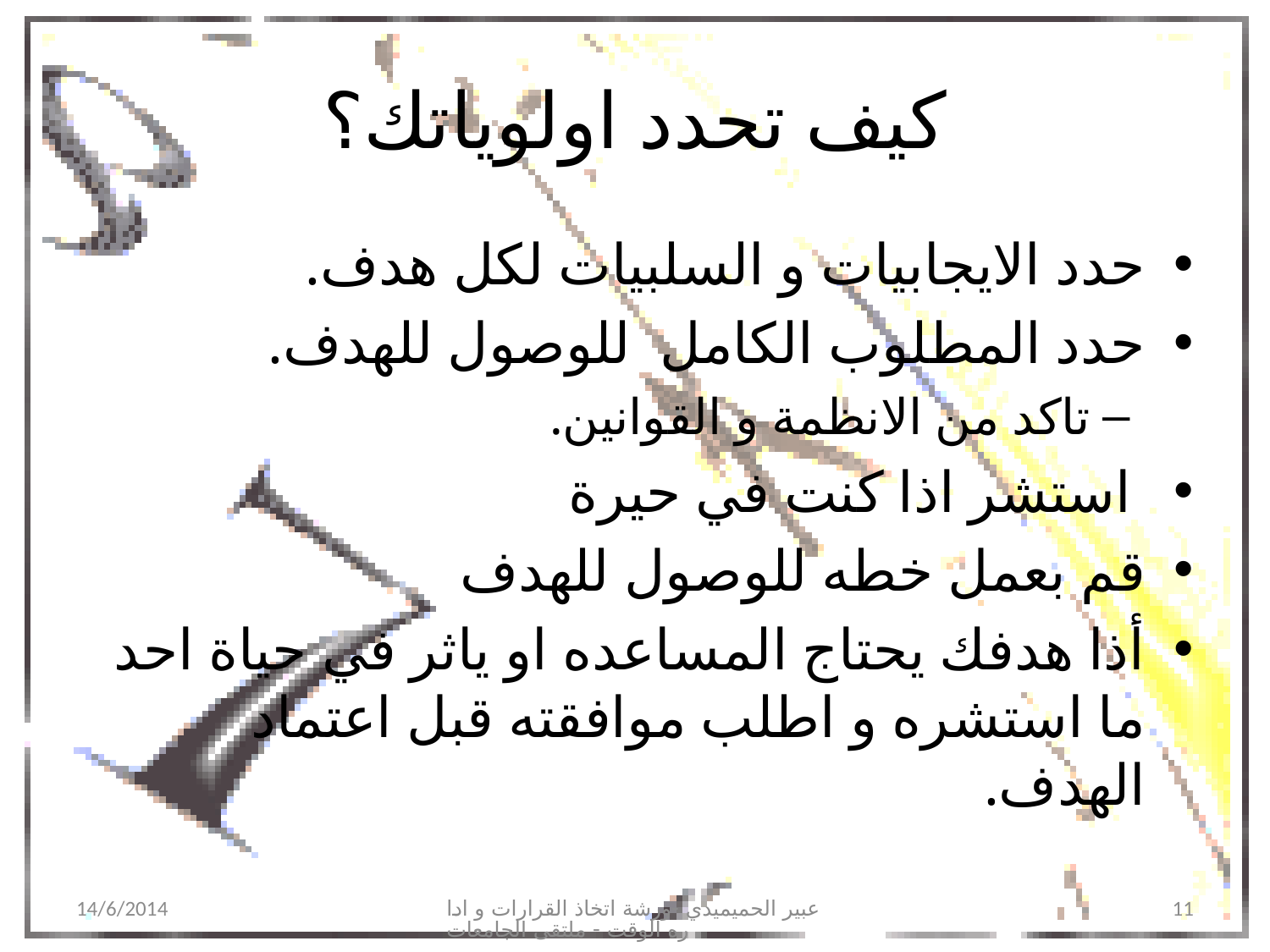

# كيف تحدد اولوياتك؟
حدد الايجابيات و السلبيات لكل هدف.
حدد المطلوب الكامل  للوصول للهدف.
تاكد من الانظمة و القوانين.
 استشر اذا كنت في حيرة
قم بعمل خطه للوصول للهدف
أذا هدفك يحتاج المساعده او ياثر في حياة احد ما استشره و اطلب موافقته قبل اعتماد الهدف.
14/6/2014
عبير الحميميدي -ورشة اتخاذ القرارات و اداره الوقت - ملتقى الجامعات
11